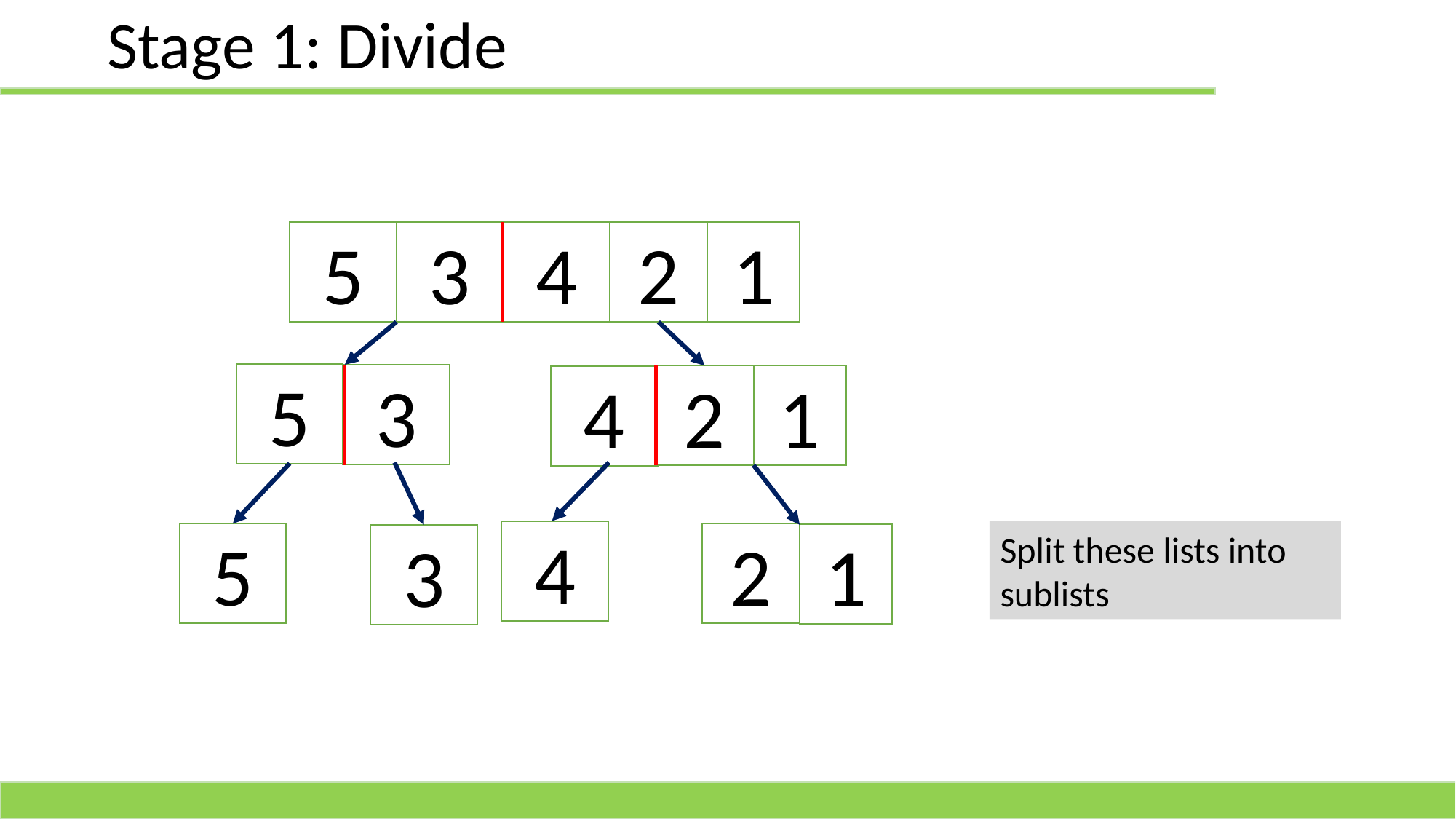

# Stage 1: Divide
1
5
3
4
2
5
3
1
2
4
Split these lists into sublists
4
5
2
1
3